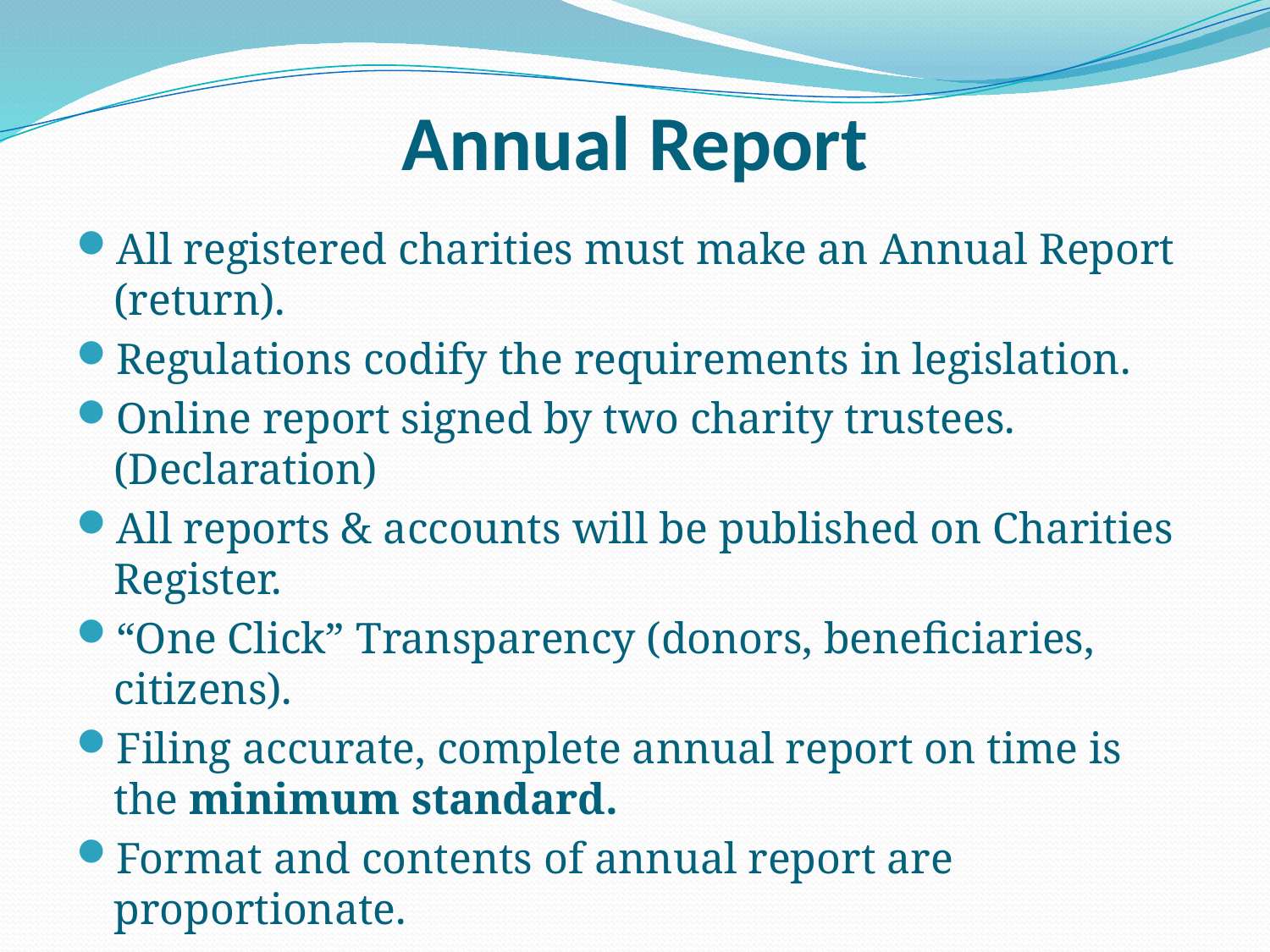

# Annual Report
All registered charities must make an Annual Report (return).
Regulations codify the requirements in legislation.
Online report signed by two charity trustees. (Declaration)
All reports & accounts will be published on Charities Register.
“One Click” Transparency (donors, beneficiaries, citizens).
Filing accurate, complete annual report on time is the minimum standard.
Format and contents of annual report are proportionate.